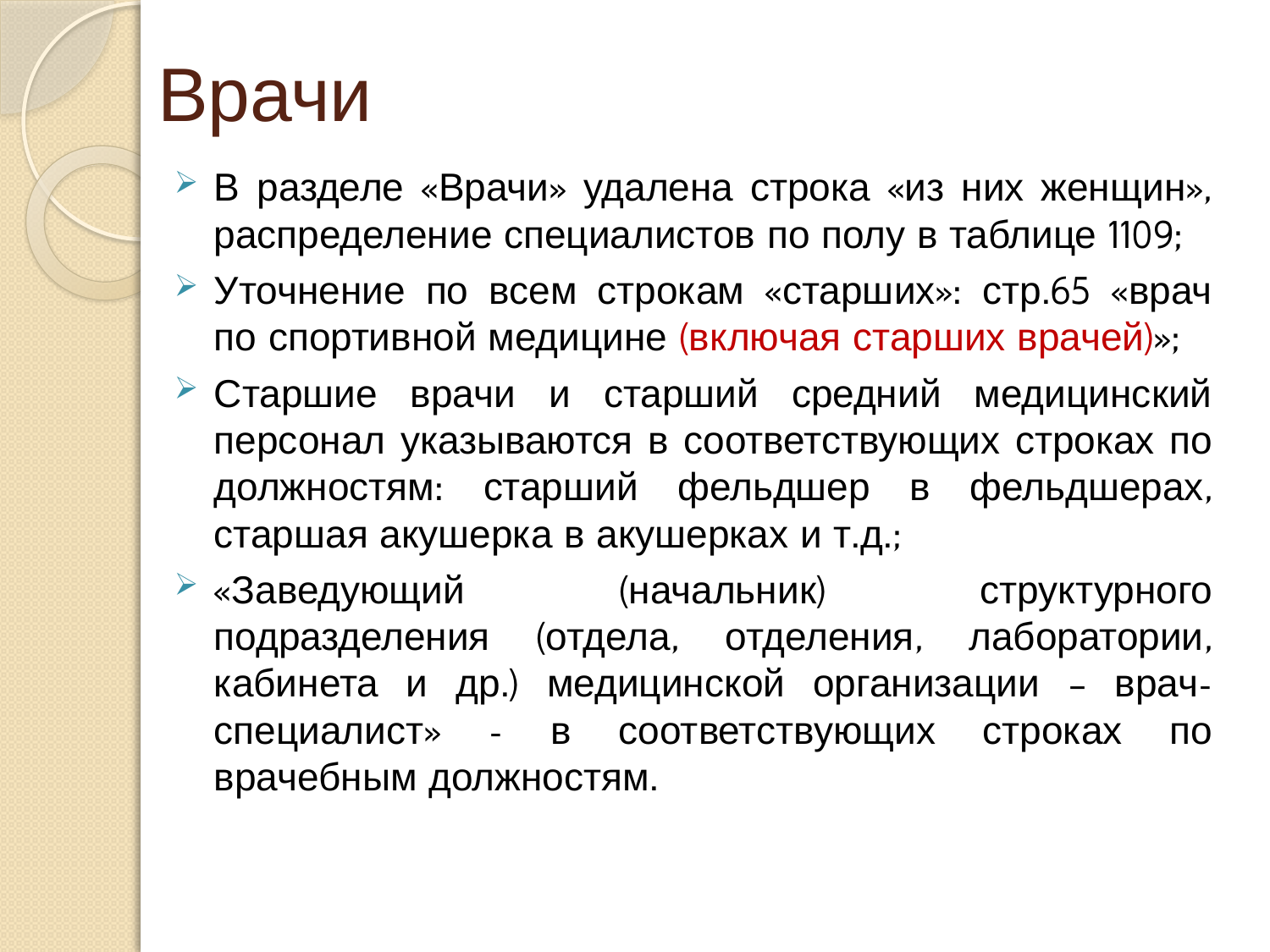

# Врачи
В разделе «Врачи» удалена строка «из них женщин», распределение специалистов по полу в таблице 1109;
Уточнение по всем строкам «старших»: стр.65 «врач по спортивной медицине (включая старших врачей)»;
Старшие врачи и старший средний медицинский персонал указываются в соответствующих строках по должностям: старший фельдшер в фельдшерах, старшая акушерка в акушерках и т.д.;
«Заведующий (начальник) структурного подразделения (отдела, отделения, лаборатории, кабинета и др.) медицинской организации – врач-специалист» - в соответствующих строках по врачебным должностям.